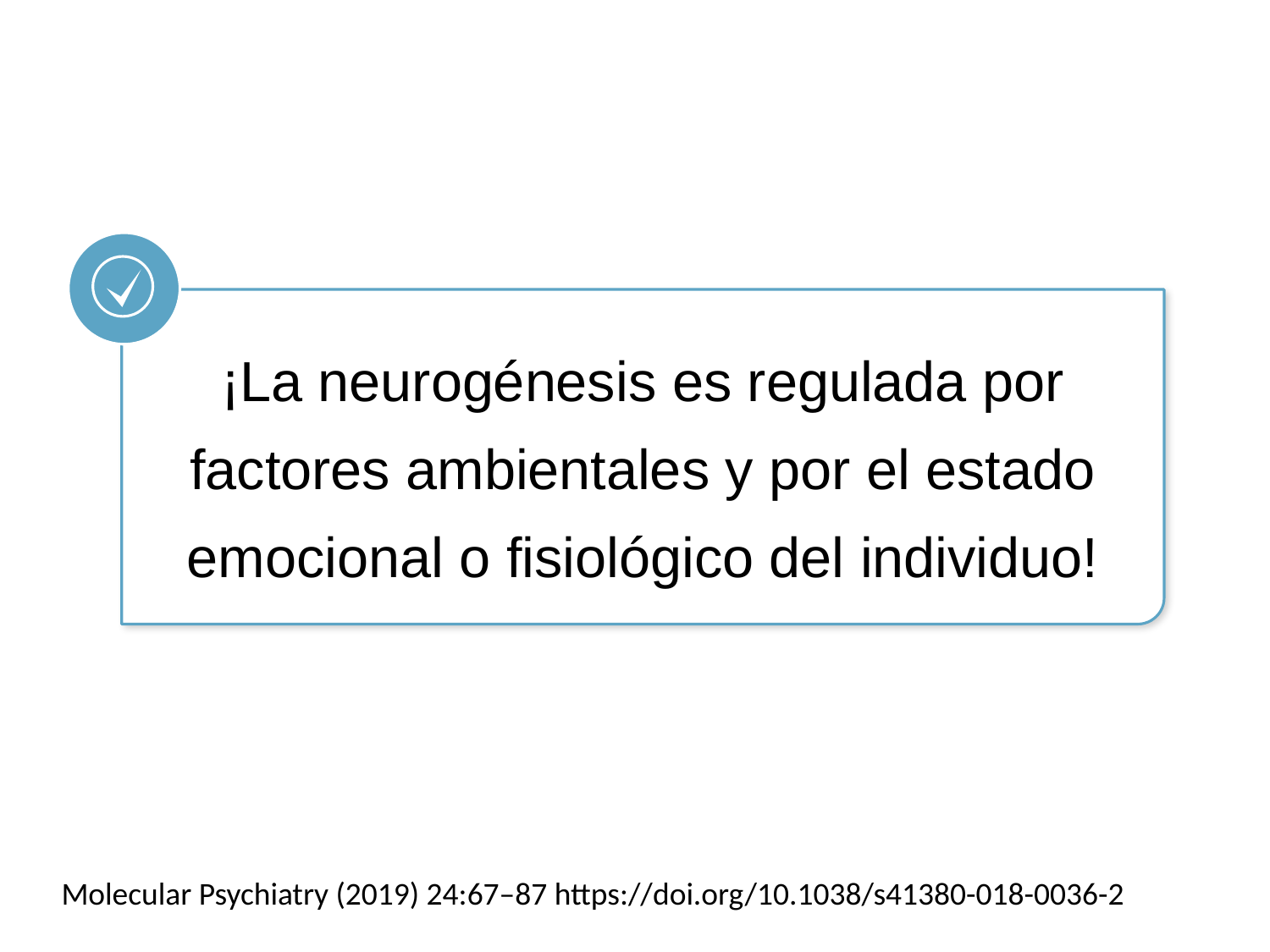

¡La neurogénesis es regulada por factores ambientales y por el estado emocional o fisiológico del individuo!
Molecular Psychiatry (2019) 24:67–87 https://doi.org/10.1038/s41380-018-0036-2